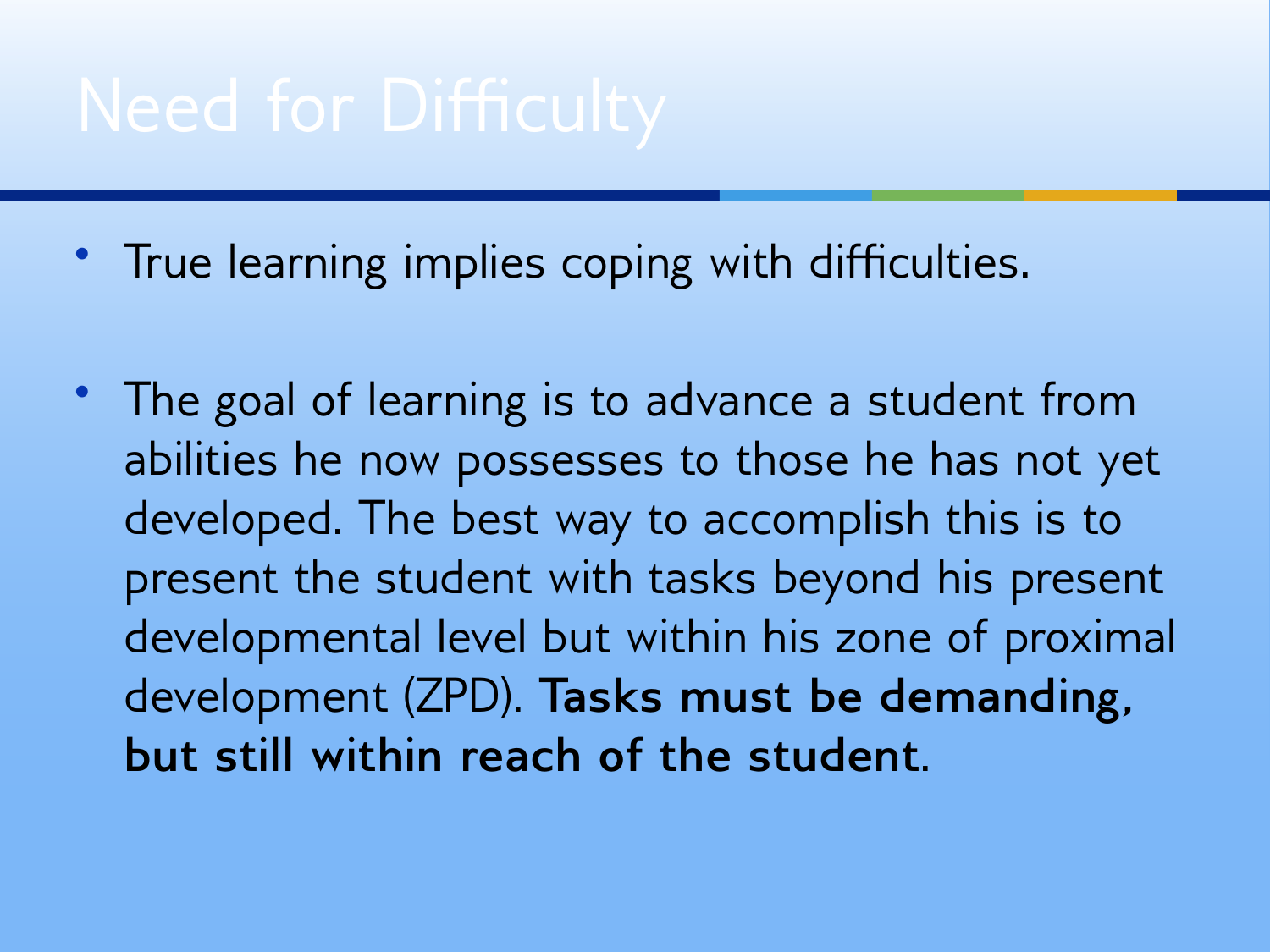

# Need for Difficulty
True learning implies coping with difficulties.

The goal of learning is to advance a student from abilities he now possesses to those he has not yet developed. The best way to accomplish this is to present the student with tasks beyond his present developmental level but within his zone of proximal development (ZPD). Tasks must be demanding, but still within reach of the student.